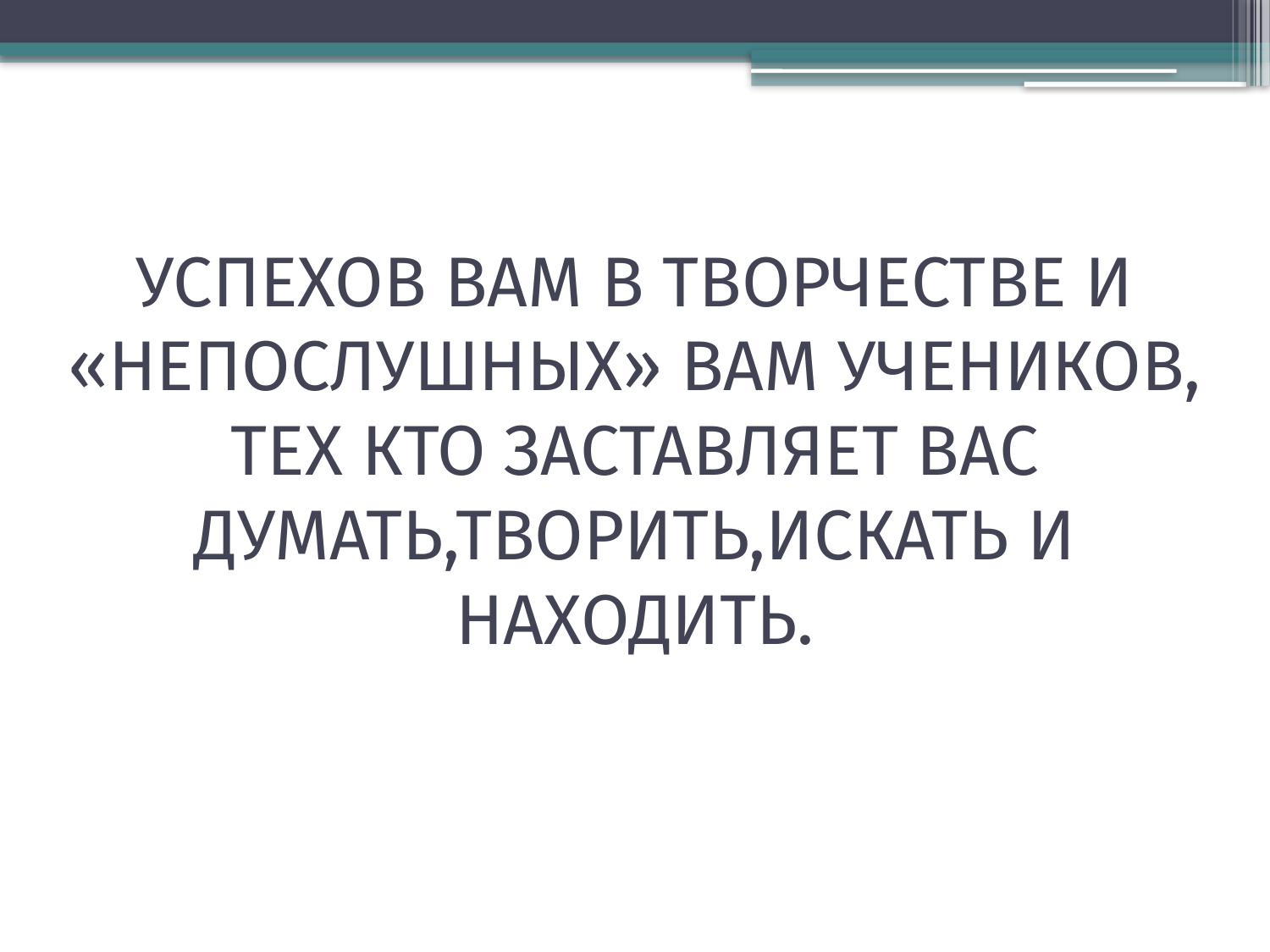

УСПЕХОВ ВАМ В ТВОРЧЕСТВЕ И «НЕПОСЛУШНЫХ» ВАМ УЧЕНИКОВ, ТЕХ КТО ЗАСТАВЛЯЕТ ВАС ДУМАТЬ,ТВОРИТЬ,ИСКАТЬ И НАХОДИТЬ.